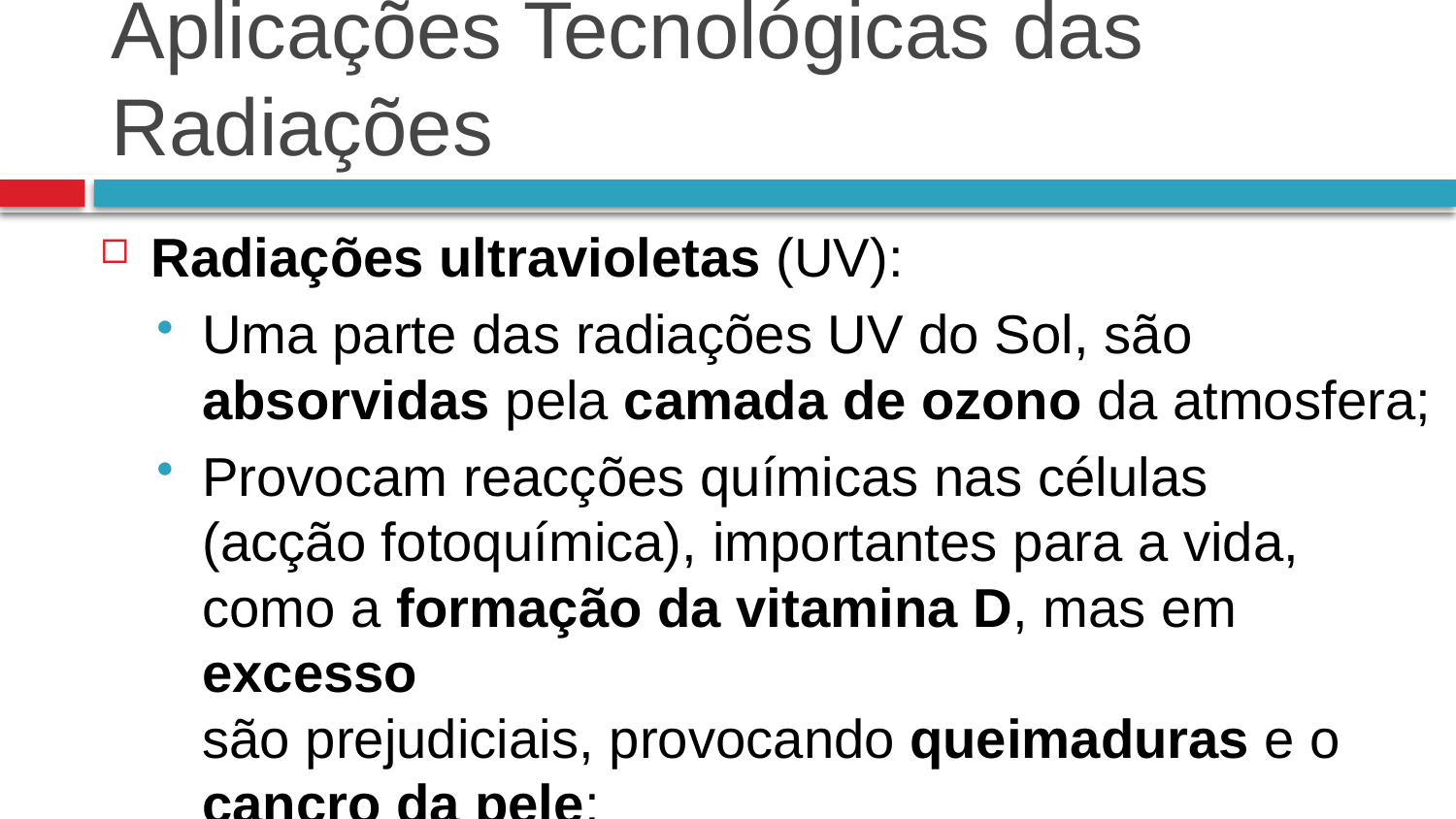

# Aplicações Tecnológicas das Radiações
Radiações ultravioletas (UV):
Uma parte das radiações UV do Sol, são absorvidas pela camada de ozono da atmosfera;
Provocam reacções químicas nas células
(acção fotoquímica), importantes para a vida,
como a formação da vitamina D, mas em excesso
são prejudiciais, provocando queimaduras e o
cancro da pele;